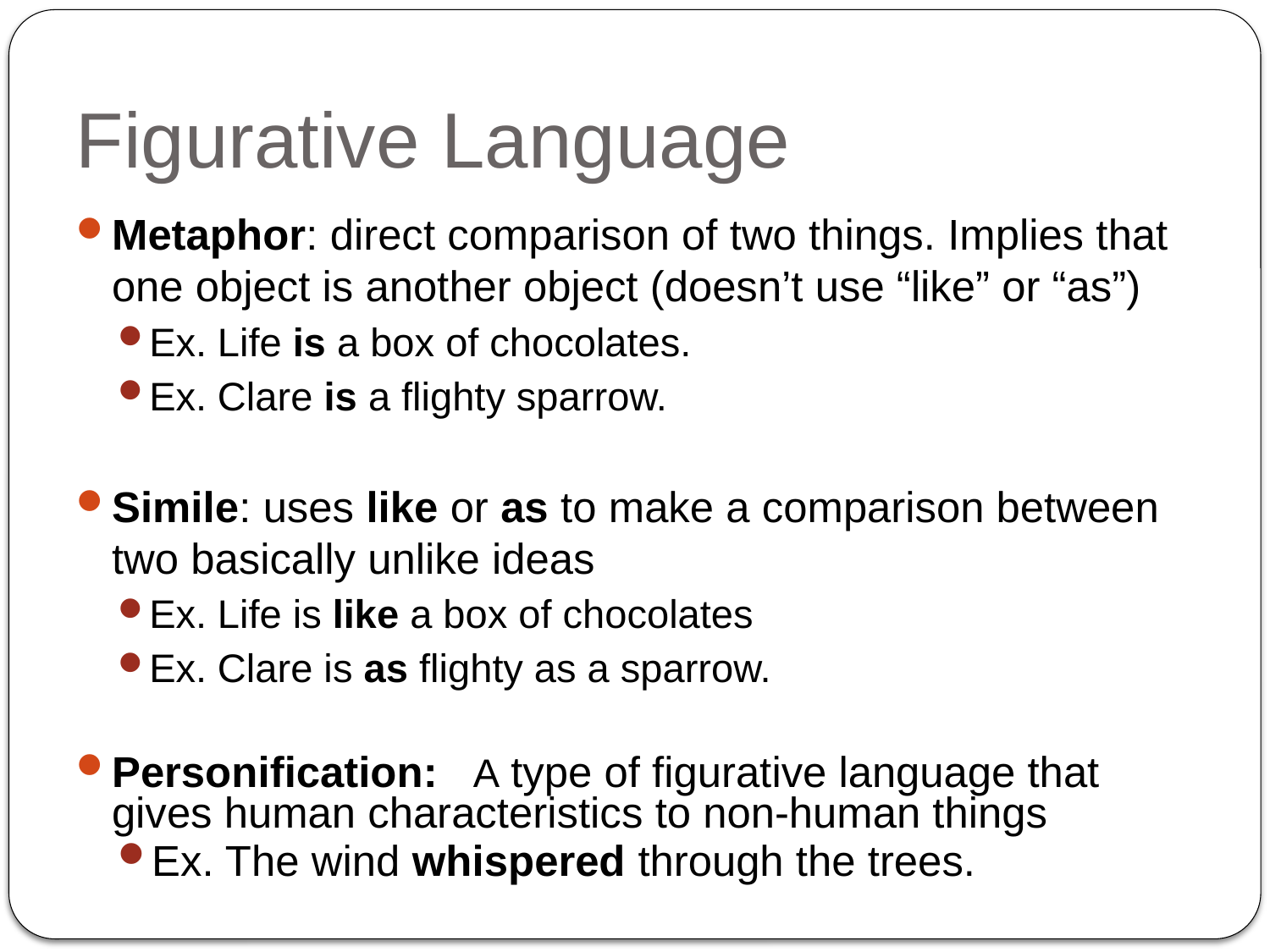

# Figurative Language
Metaphor: direct comparison of two things. Implies that one object is another object (doesn’t use “like” or “as”)
Ex. Life is a box of chocolates.
Ex. Clare is a flighty sparrow.

Simile: uses like or as to make a comparison between two basically unlike ideas
Ex. Life is like a box of chocolates
Ex. Clare is as flighty as a sparrow.

Personification:   A type of figurative language that gives human characteristics to non-human things
Ex. The wind whispered through the trees.